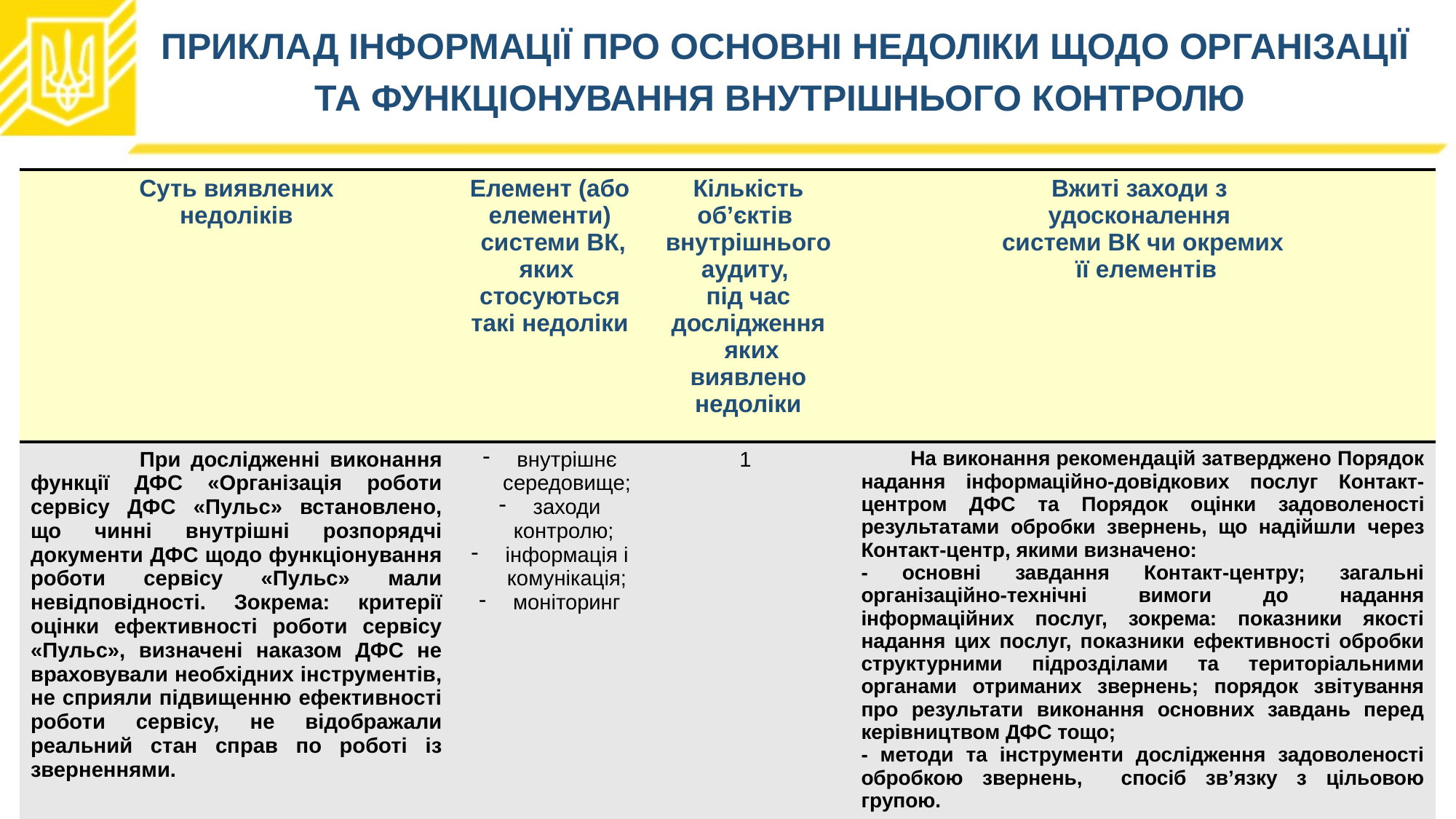

ПРИКЛАД Інформації про основні недоліки щодо організації та функціонування внутрішнього контролю
| Суть виявлених недоліків | Елемент (або елементи) системи ВК, яких стосуються такі недоліки | Кількість об’єктів внутрішнього аудиту, під час дослідження яких виявлено недоліки | Вжиті заходи з удосконалення системи ВК чи окремих її елементів |
| --- | --- | --- | --- |
| При дослідженні виконання функції ДФС «Організація роботи сервісу ДФС «Пульс» встановлено, що чинні внутрішні розпорядчі документи ДФС щодо функціонування роботи сервісу «Пульс» мали невідповідності. Зокрема: критерії оцінки ефективності роботи сервісу «Пульс», визначені наказом ДФС не враховували необхідних інструментів, не сприяли підвищенню ефективності роботи сервісу, не відображали реальний стан справ по роботі із зверненнями. | внутрішнє середовище; заходи контролю; інформація і комунікація; моніторинг | 1 | На виконання рекомендацій затверджено Порядок надання інформаційно-довідкових послуг Контакт-центром ДФС та Порядок оцінки задоволеності результатами обробки звернень, що надійшли через Контакт-центр, якими визначено: - основні завдання Контакт-центру; загальні організаційно-технічні вимоги до надання інформаційних послуг, зокрема: показники якості надання цих послуг, показники ефективності обробки структурними підрозділами та територіальними органами отриманих звернень; порядок звітування про результати виконання основних завдань перед керівництвом ДФС тощо; - методи та інструменти дослідження задоволеності обробкою звернень, спосіб зв’язку з цільовою групою. |